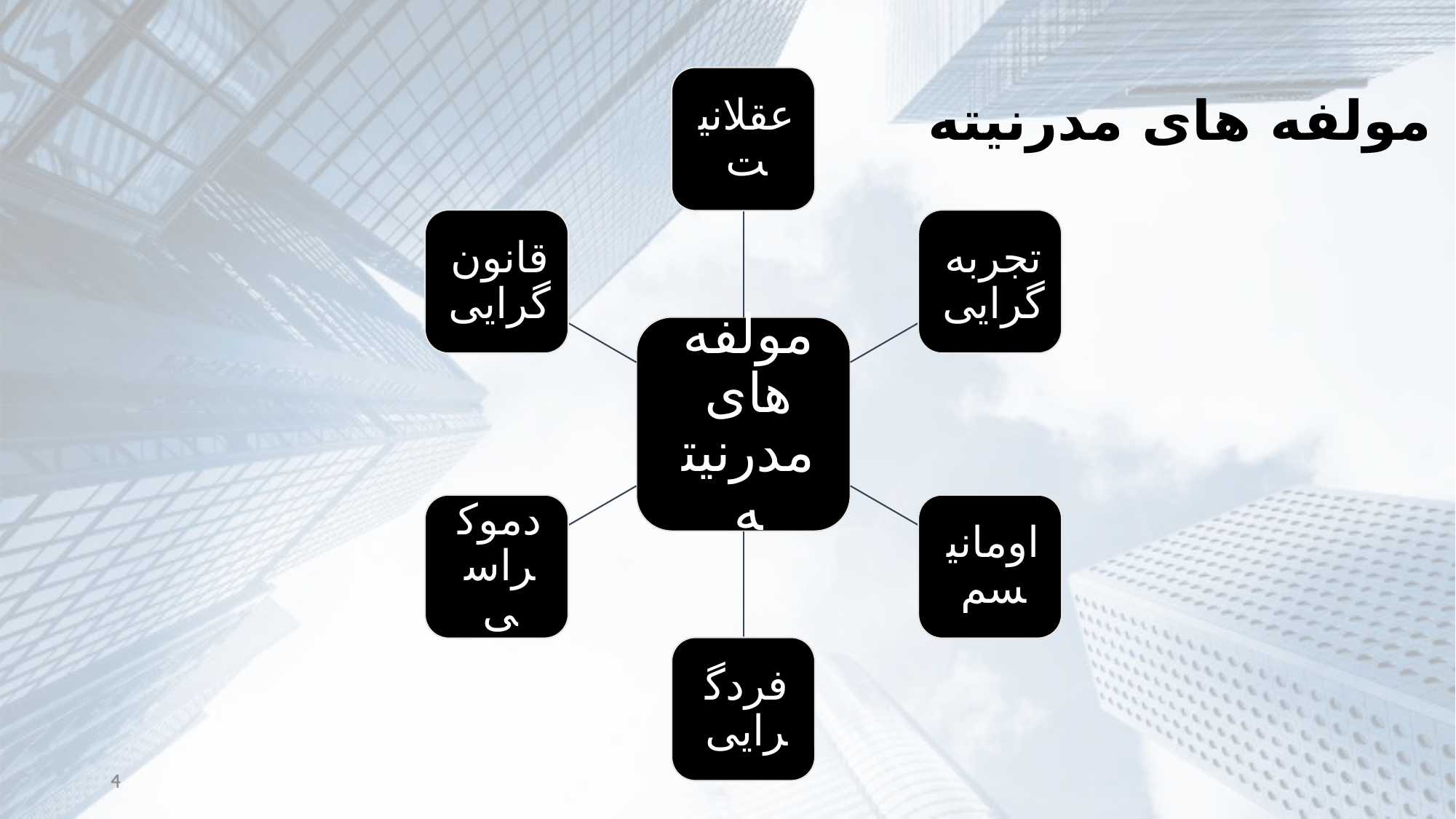

مولفه های مدرنیته
عقلانیت
تجربه گرایی
اومانیسم
فردگرایی
دموکراسی
قانون گرایی
# مولفه های مدرنیته
4